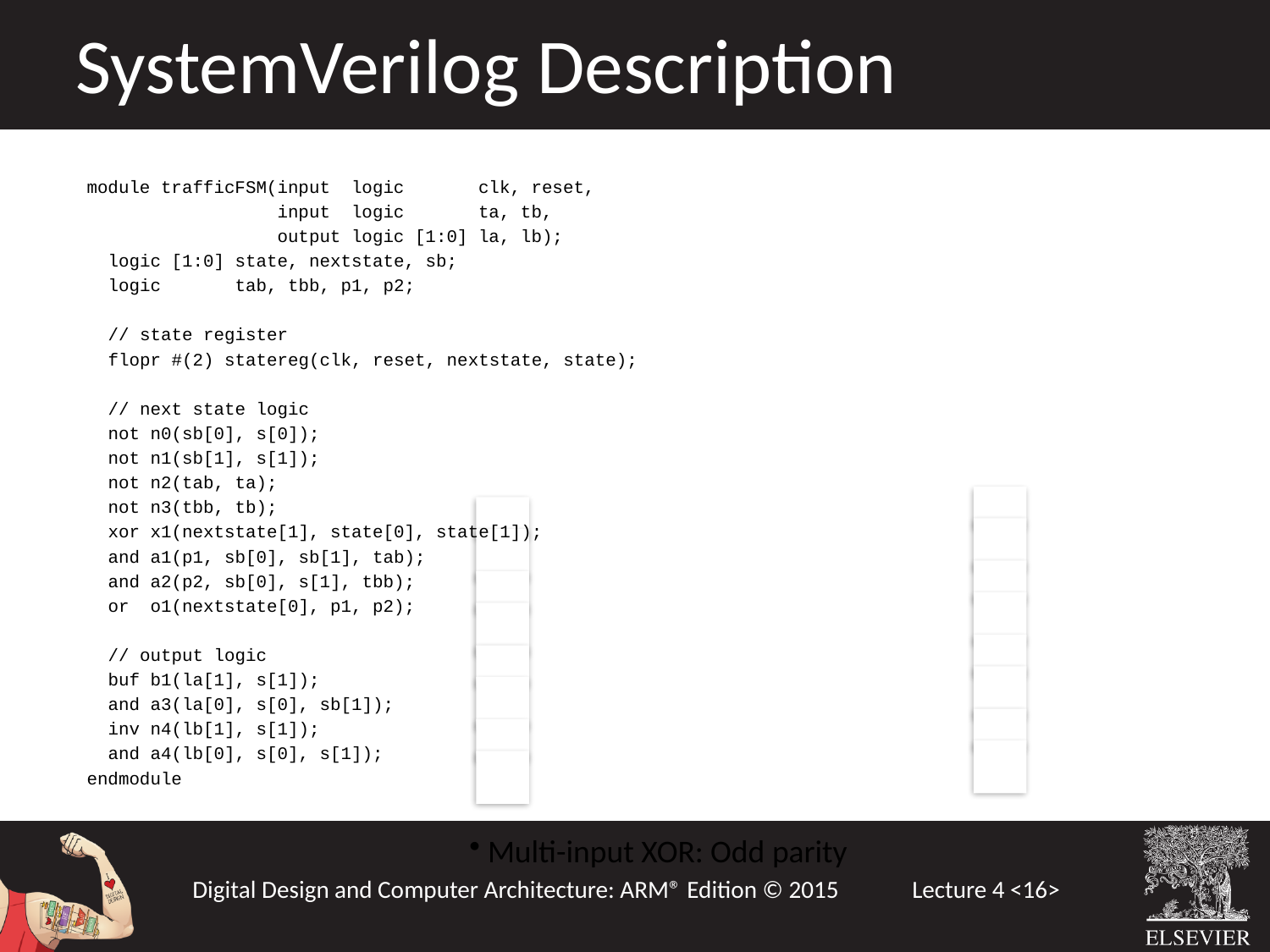

SystemVerilog Description

module trafficFSM(input  logic       clk, reset,
                  input  logic       ta, tb,
                  output logic [1:0] la, lb);
  logic [1:0] state, nextstate, sb;
  logic       tab, tbb, p1, p2;

  // state register
  flopr #(2) statereg(clk, reset, nextstate, state);

  // next state logic
  not n0(sb[0], s[0]);
  not n1(sb[1], s[1]);
  not n2(tab, ta);
  not n3(tbb, tb);
  xor x1(nextstate[1], state[0], state[1]);
  and a1(p1, sb[0], sb[1], tab);
  and a2(p2, sb[0], s[1], tbb);
  or  o1(nextstate[0], p1, p2);

  // output logic
  buf b1(la[1], s[1]);
  and a3(la[0], s[0], sb[1]);
  inv n4(lb[1], s[1]);
  and a4(lb[0], s[0], s[1]);
endmodule

 Multi-input XOR: Odd parity